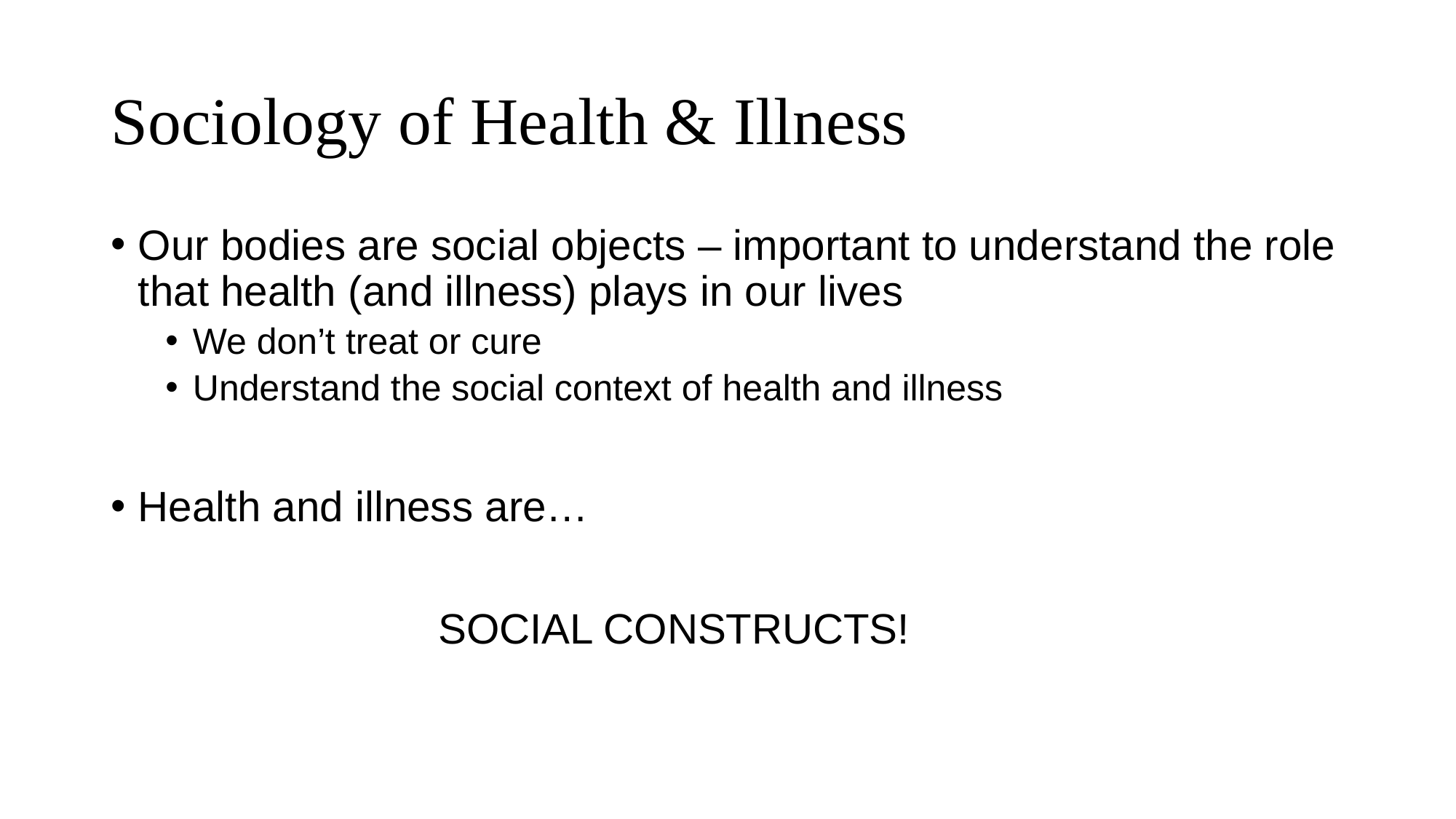

# Sociology of Health & Illness
Our bodies are social objects – important to understand the role that health (and illness) plays in our lives
We don’t treat or cure
Understand the social context of health and illness

Health and illness are…

			SOCIAL CONSTRUCTS!